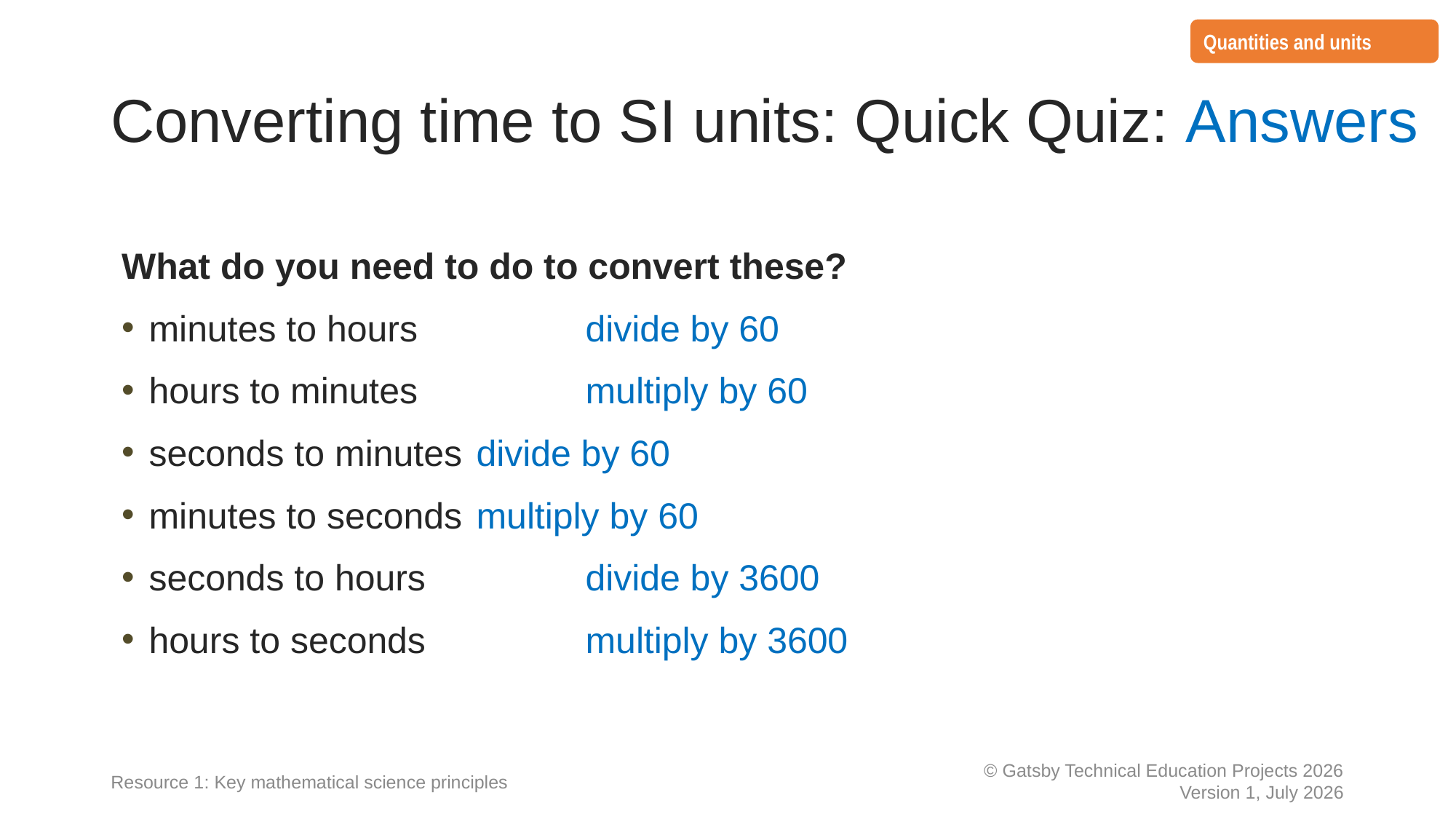

Quantities and units
# Converting time to SI units: Quick Quiz: Answers
What do you need to do to convert these?
minutes to hours		divide by 60
hours to minutes		multiply by 60
seconds to minutes	divide by 60
minutes to seconds	multiply by 60
seconds to hours		divide by 3600
hours to seconds		multiply by 3600
Resource 1: Key mathematical science principles